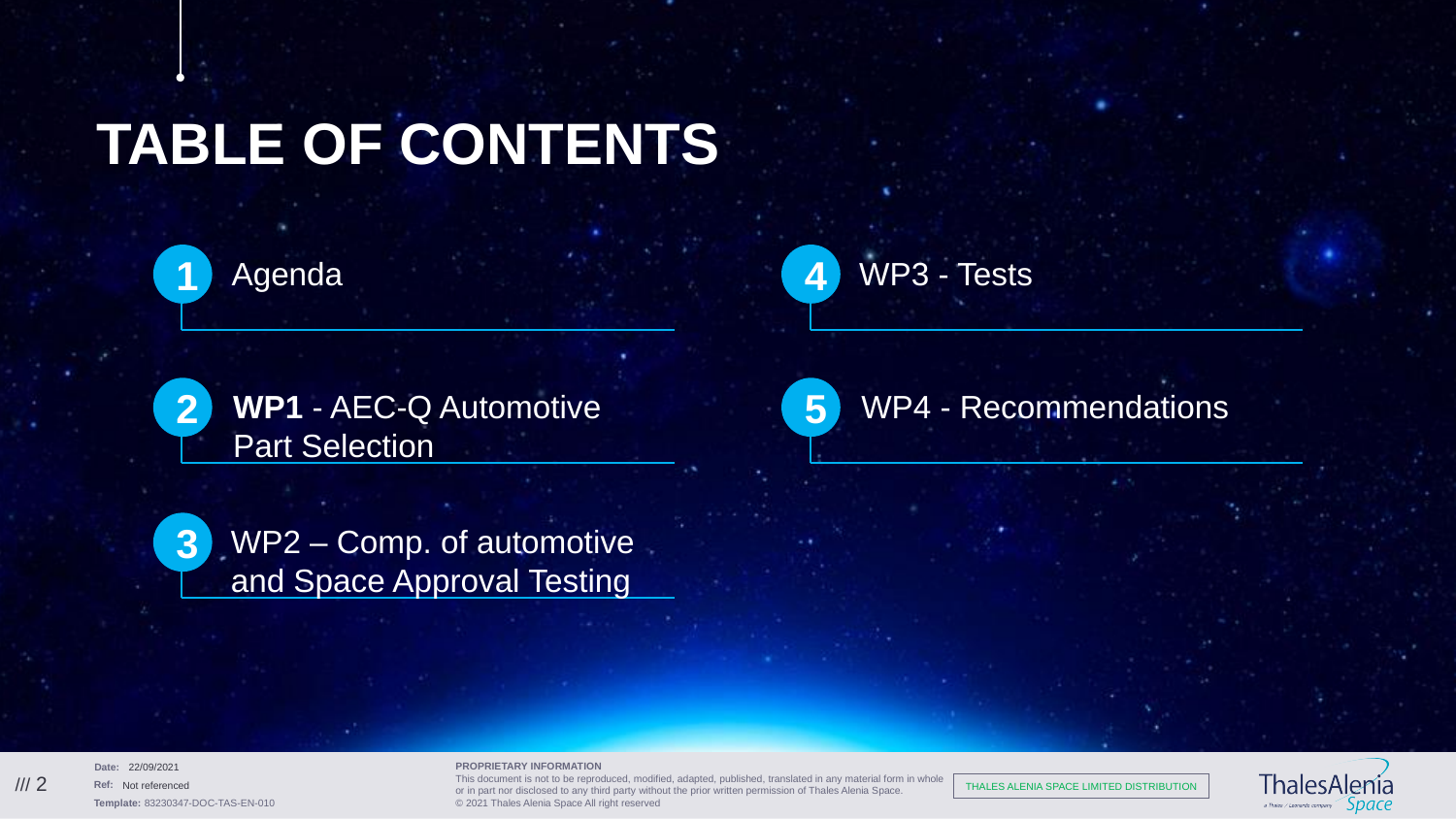

# tABLE OF CONTENTS
1
4
Agenda
WP3 - Tests
2
5
WP1 - AEC-Q Automotive
Part Selection
WP4 - Recommendations
3
WP2 – Comp. of automotive and Space Approval Testing
22/09/2021
/// 2
Not referenced